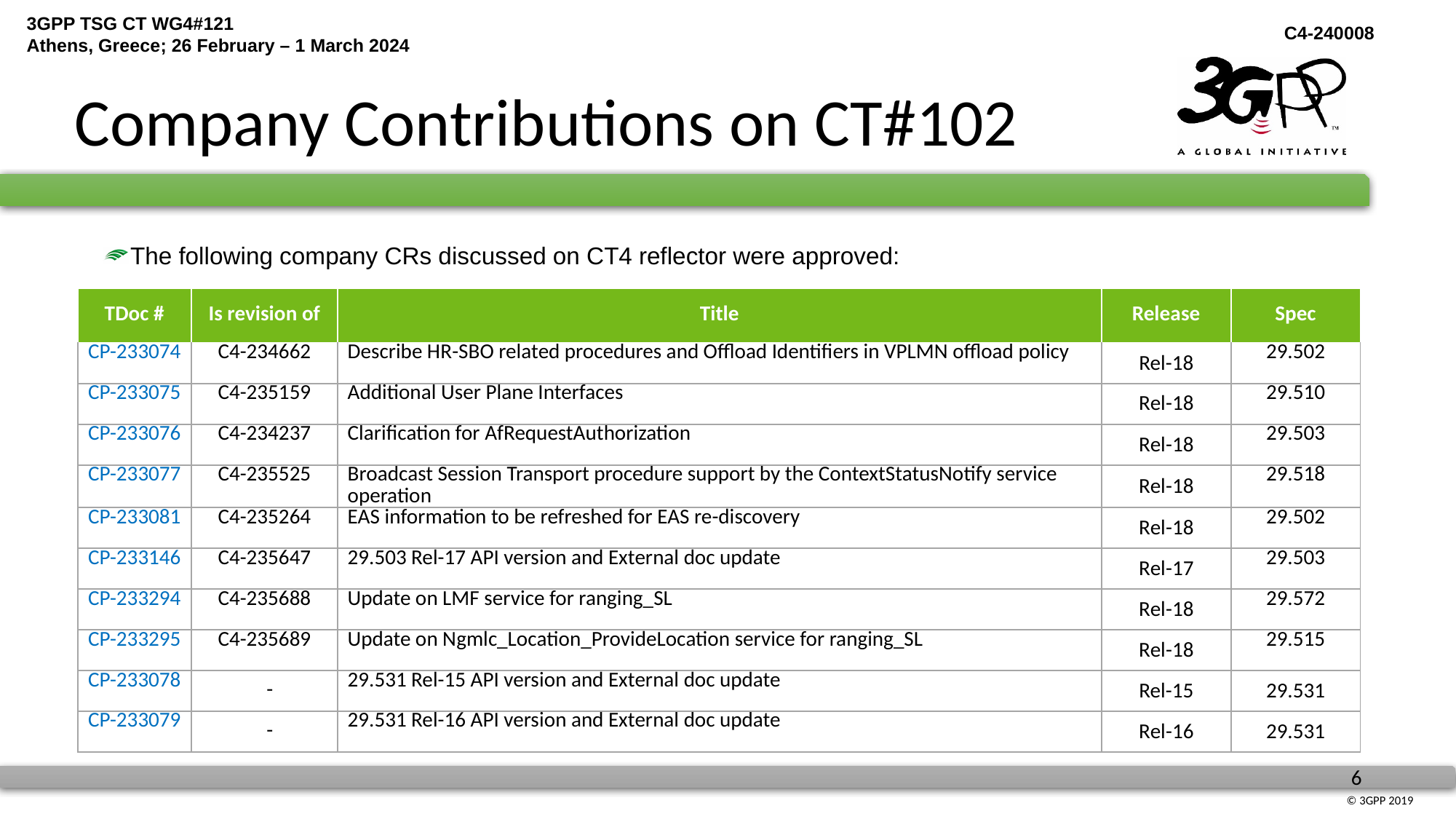

# Company Contributions on CT#102
The following company CRs discussed on CT4 reflector were approved:

| TDoc # | Is revision of | Title | Release | Spec |
| --- | --- | --- | --- | --- |
| CP-233074 | C4-234662 | Describe HR-SBO related procedures and Offload Identifiers in VPLMN offload policy | Rel-18 | 29.502 |
| CP-233075 | C4-235159 | Additional User Plane Interfaces | Rel-18 | 29.510 |
| CP-233076 | C4-234237 | Clarification for AfRequestAuthorization | Rel-18 | 29.503 |
| CP-233077 | C4-235525 | Broadcast Session Transport procedure support by the ContextStatusNotify service operation | Rel-18 | 29.518 |
| CP-233081 | C4-235264 | EAS information to be refreshed for EAS re-discovery | Rel-18 | 29.502 |
| CP-233146 | C4-235647 | 29.503 Rel-17 API version and External doc update | Rel-17 | 29.503 |
| CP-233294 | C4-235688 | Update on LMF service for ranging\_SL | Rel-18 | 29.572 |
| CP-233295 | C4-235689 | Update on Ngmlc\_Location\_ProvideLocation service for ranging\_SL | Rel-18 | 29.515 |
| CP-233078 | - | 29.531 Rel-15 API version and External doc update | Rel-15 | 29.531 |
| CP-233079 | - | 29.531 Rel-16 API version and External doc update | Rel-16 | 29.531 |